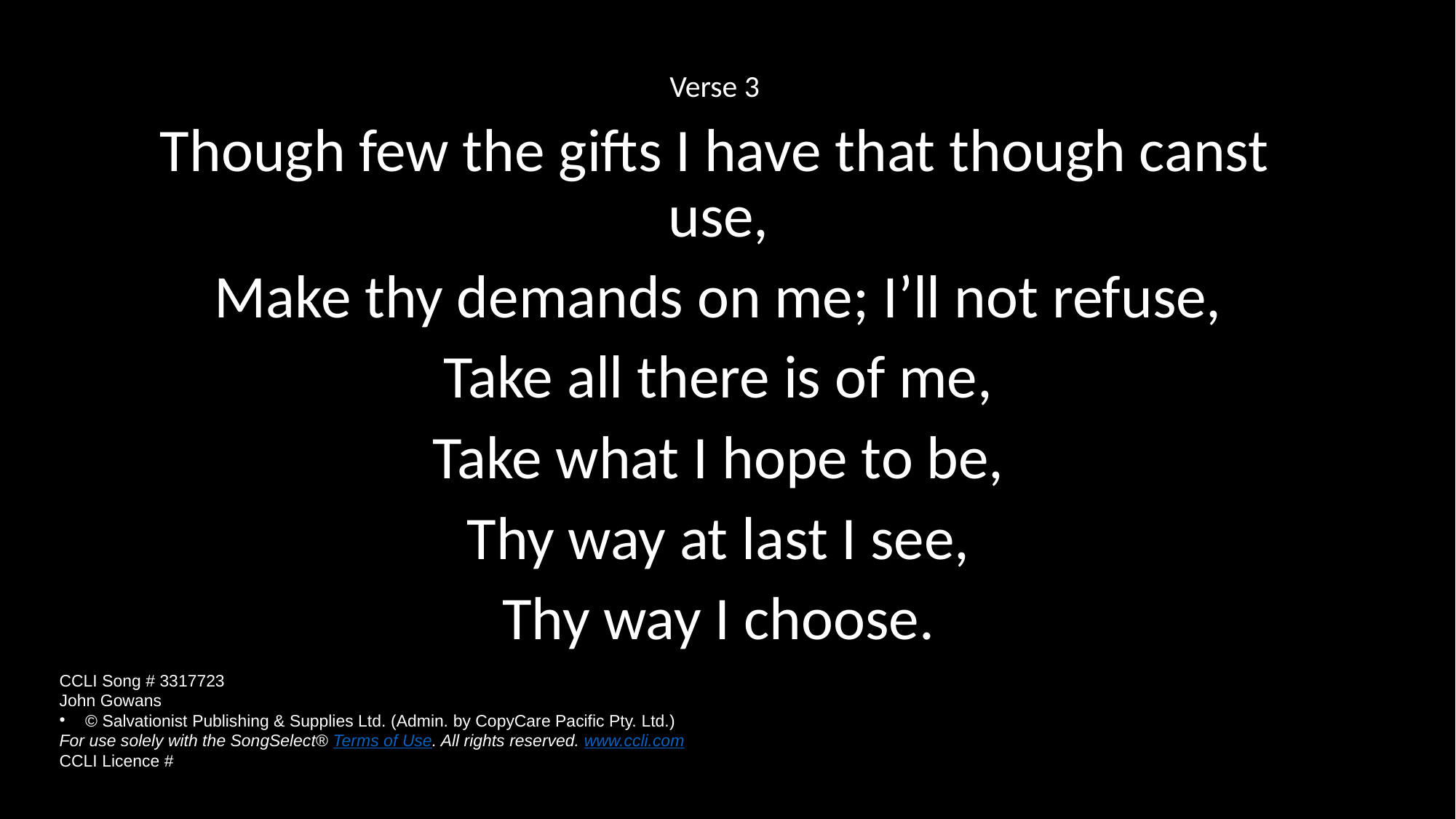

Verse 3
Though few the gifts I have that though canst use,
	Make thy demands on me; I’ll not refuse,
	Take all there is of me,
	Take what I hope to be,
	Thy way at last I see,
	Thy way I choose.
CCLI Song # 3317723
John Gowans
© Salvationist Publishing & Supplies Ltd. (Admin. by CopyCare Pacific Pty. Ltd.)
For use solely with the SongSelect® Terms of Use. All rights reserved. www.ccli.com
CCLI Licence #